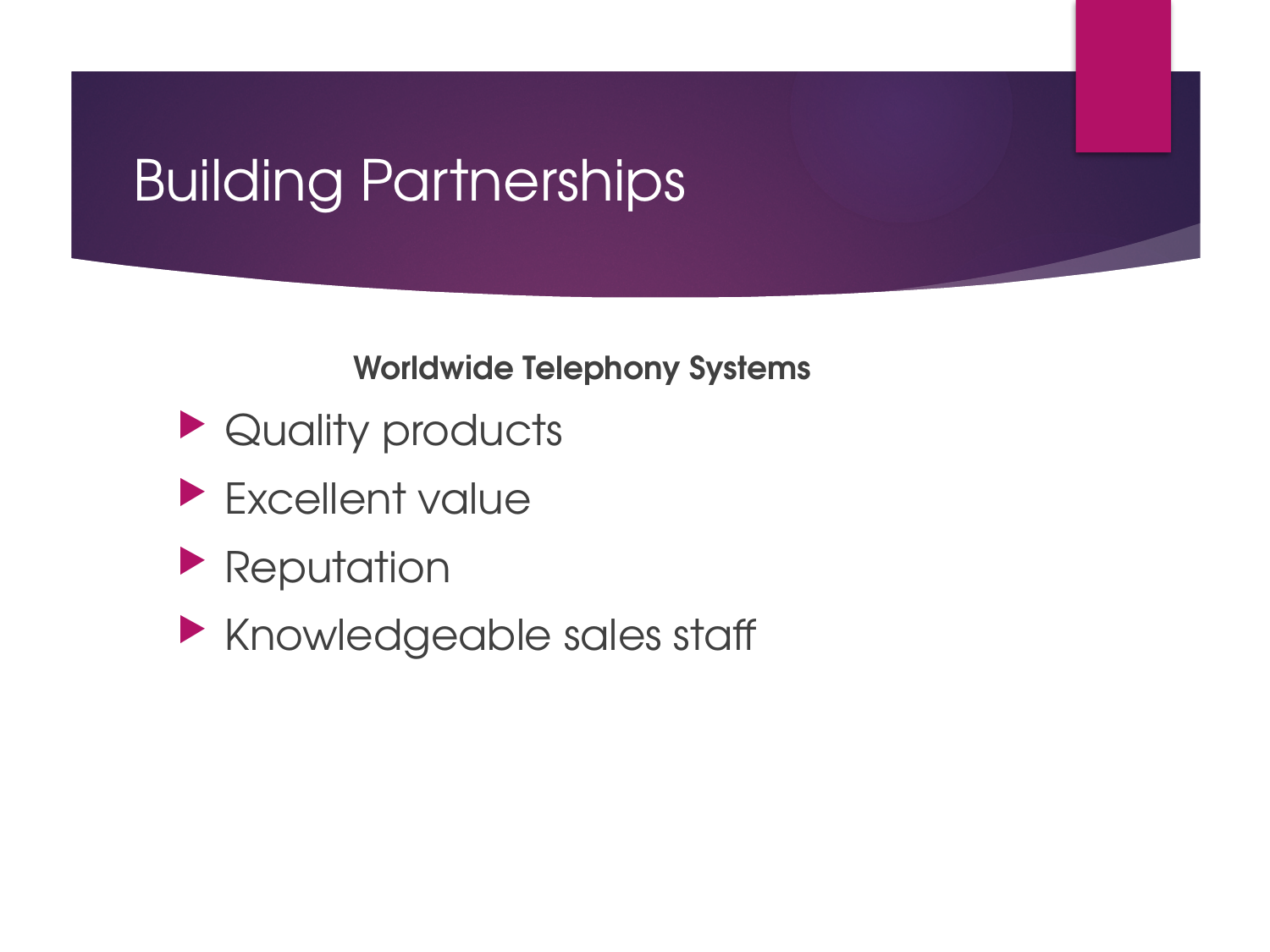

# Building Partnerships
Worldwide Telephony Systems
Quality products
Excellent value
Reputation
Knowledgeable sales staff